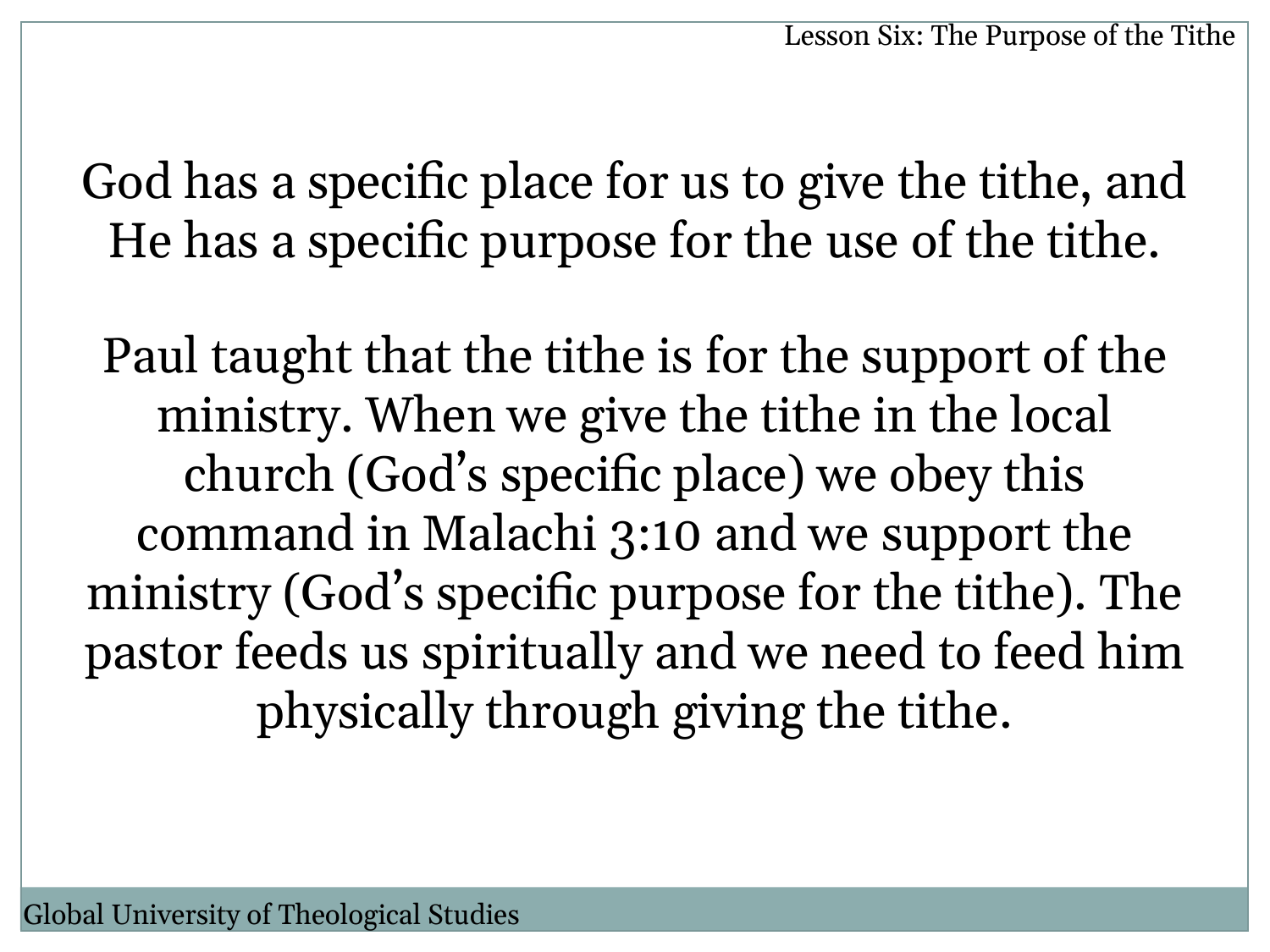

Lesson Six: The Purpose of the Tithe
God has a specific place for us to give the tithe, and He has a specific purpose for the use of the tithe.
Paul taught that the tithe is for the support of the ministry. When we give the tithe in the local church (God’s specific place) we obey this command in Malachi 3:10 and we support the ministry (God’s specific purpose for the tithe). The pastor feeds us spiritually and we need to feed him physically through giving the tithe.
Global University of Theological Studies